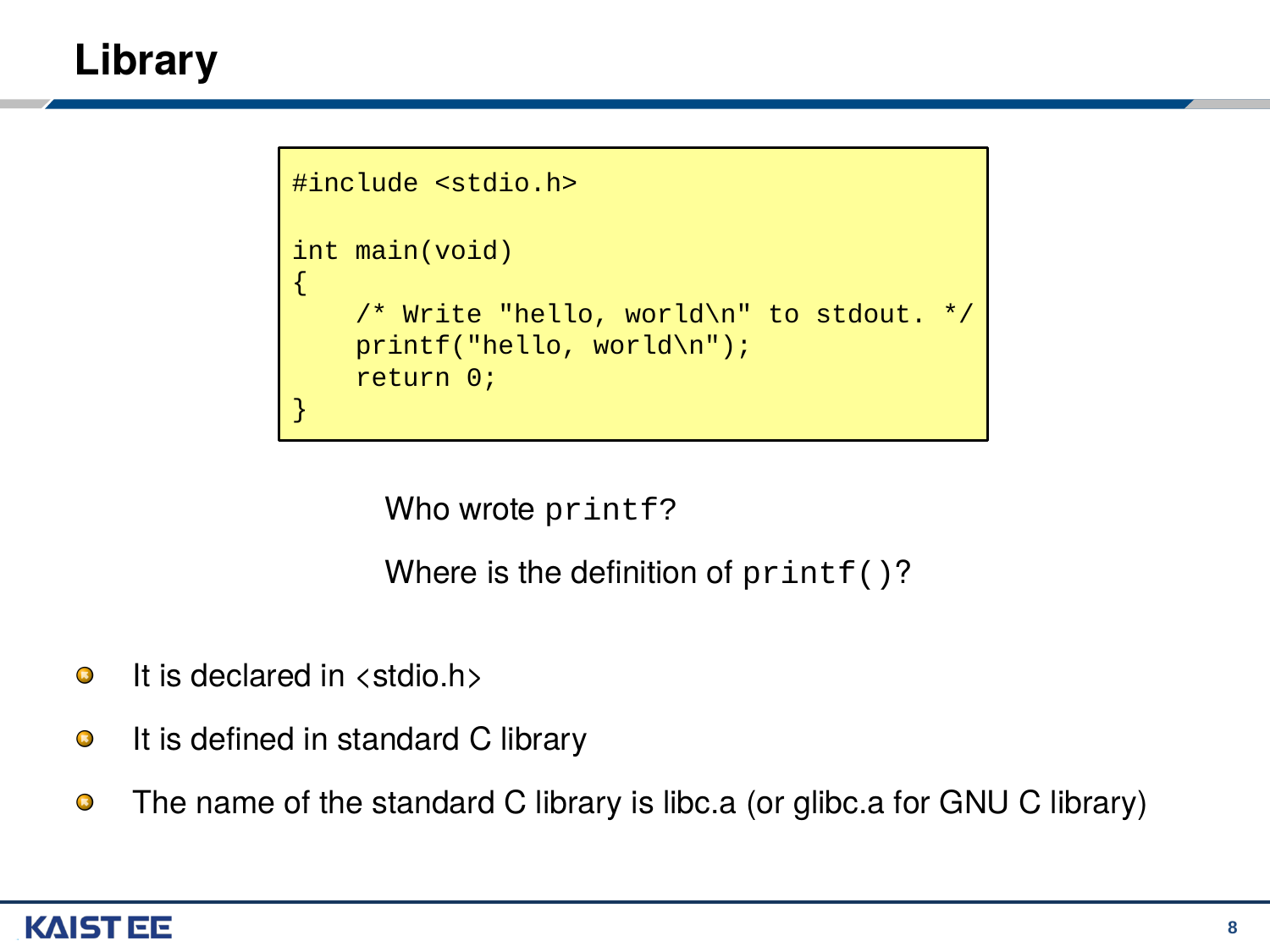

# Library
#include <stdio.h>

int main(void)
{
    /* Write "hello, world\n" to stdout. */
    printf("hello, world\n");
    return 0;
}
Who wrote printf?
Where is the definition of printf()?
It is declared in <stdio.h>
It is defined in standard C library
The name of the standard C library is libc.a (or glibc.a for GNU C library)